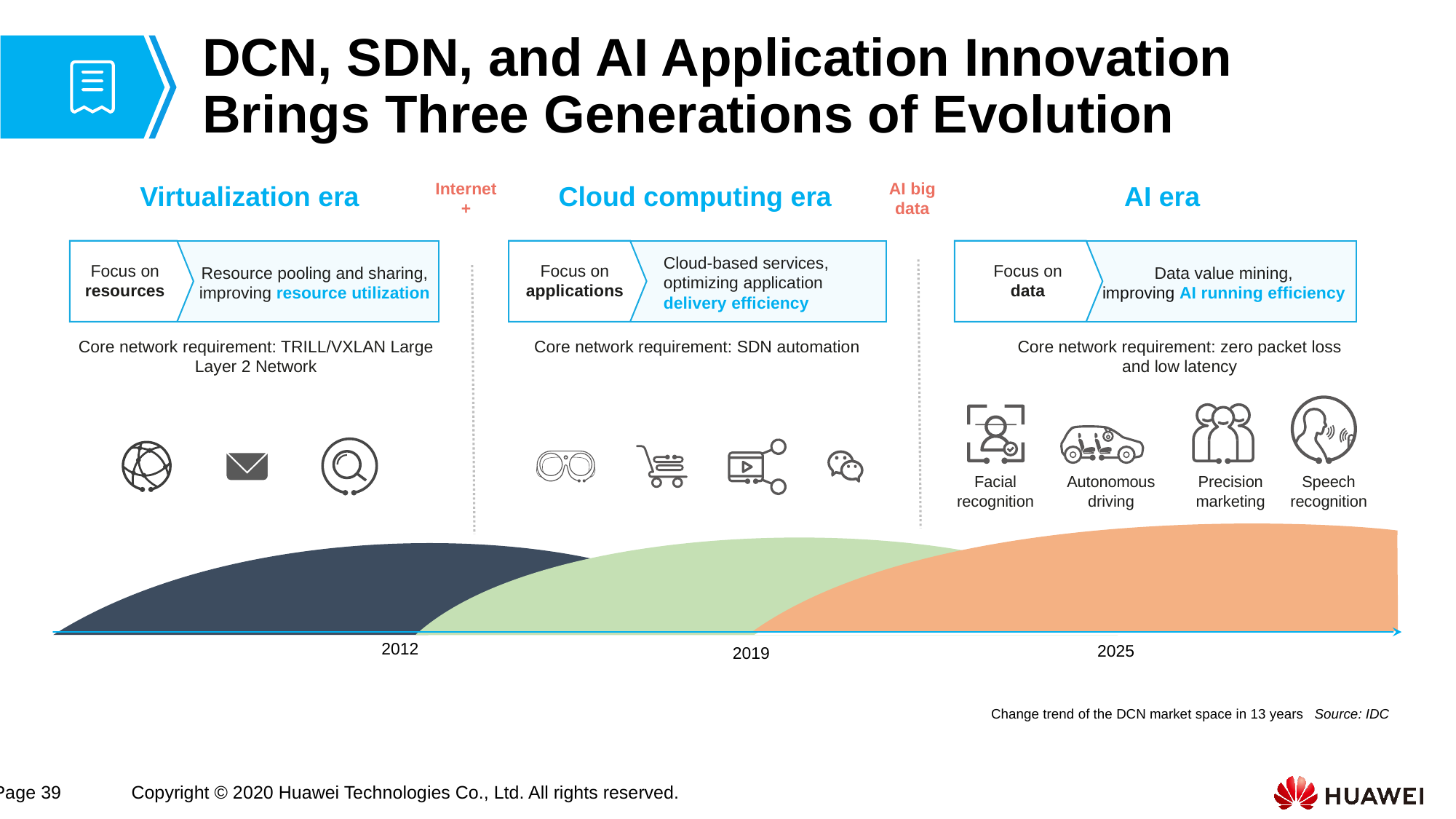

# DCN, SDN, and AI Application Innovation Brings Three Generations of Evolution
Internet+
AI big data
Virtualization era
Cloud computing era
AI era

Cloud-based services,
optimizing application delivery efficiency
Focus on
resources
Focus on
applications
Focus on
data
Resource pooling and sharing,
improving resource utilization
Data value mining,
improving AI running efficiency
Core network requirement: TRILL/VXLAN Large Layer 2 Network
Core network requirement: SDN automation
Core network requirement: zero packet loss and low latency

Facial recognition
Autonomous driving
Precision marketing
Speech recognition

2012
2025
2019
Change trend of the DCN market space in 13 years   Source: IDC